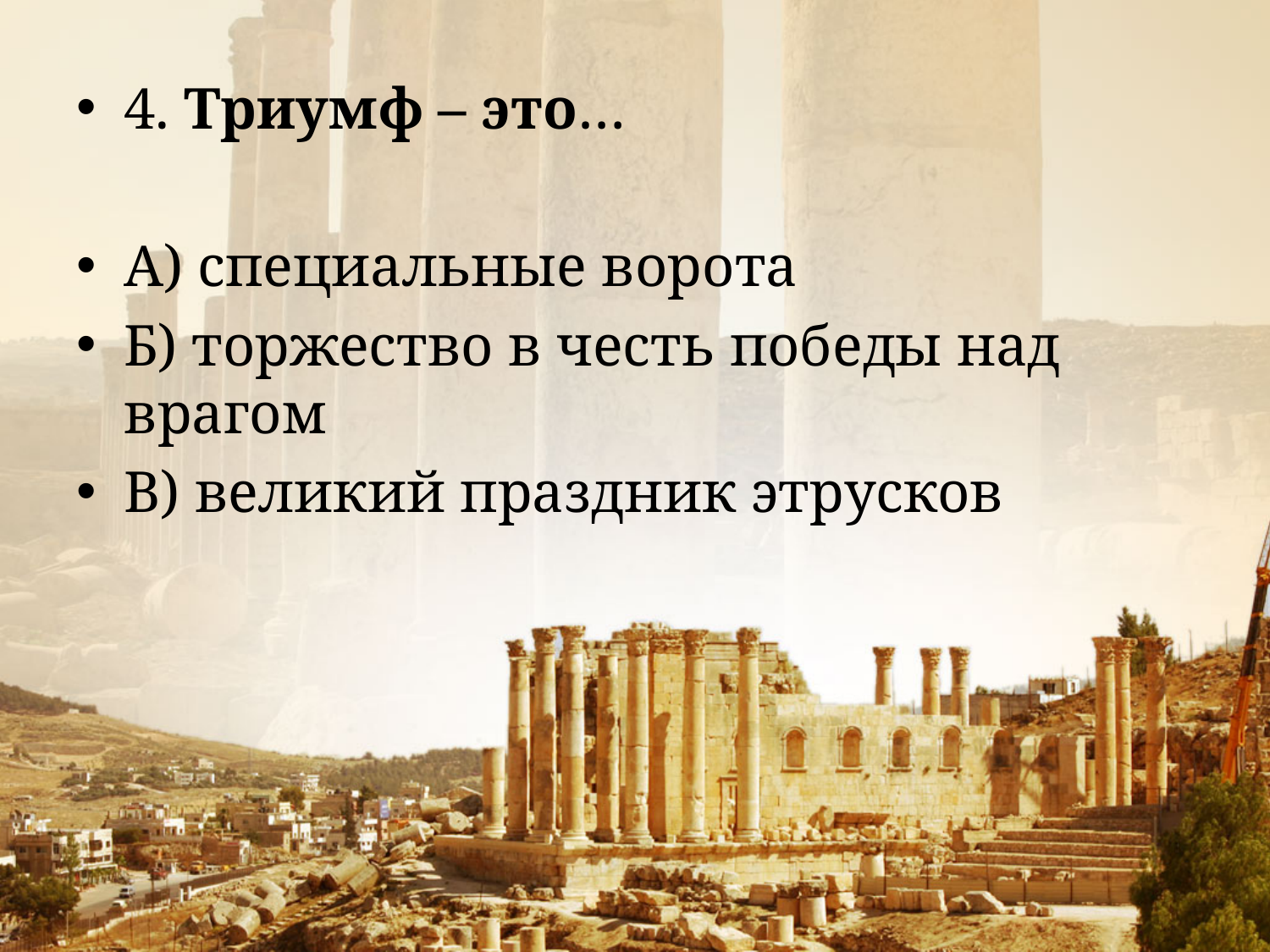

#
4. Триумф – это…

А) специальные ворота
Б) торжество в честь победы над врагом
В) великий праздник этрусков